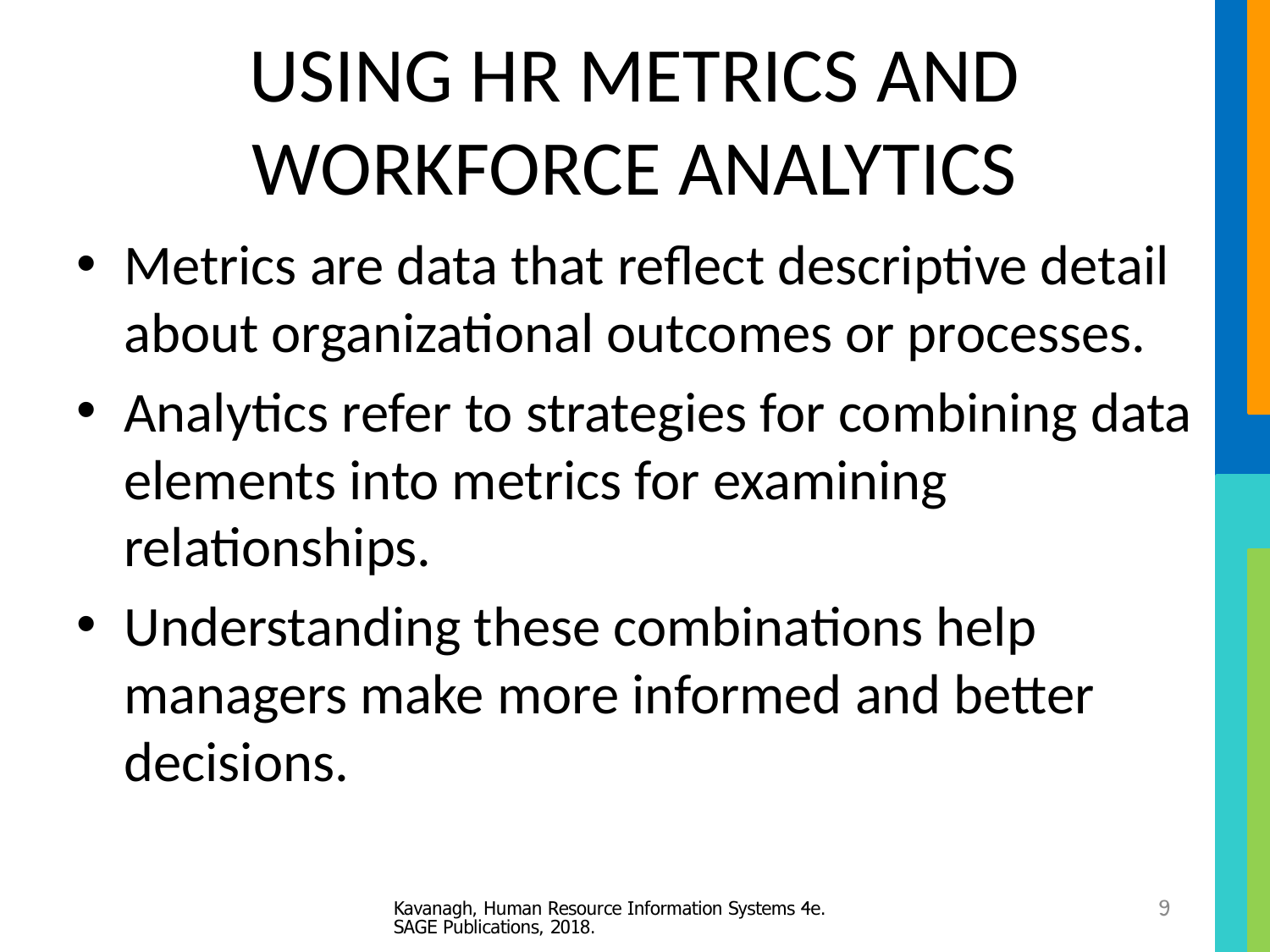

# USING HR METRICS AND WORKFORCE ANALYTICS
Metrics are data that reflect descriptive detail about organizational outcomes or processes.
Analytics refer to strategies for combining data elements into metrics for examining relationships.
Understanding these combinations help managers make more informed and better decisions.
Kavanagh, Human Resource Information Systems 4e. SAGE Publications, 2018.
9